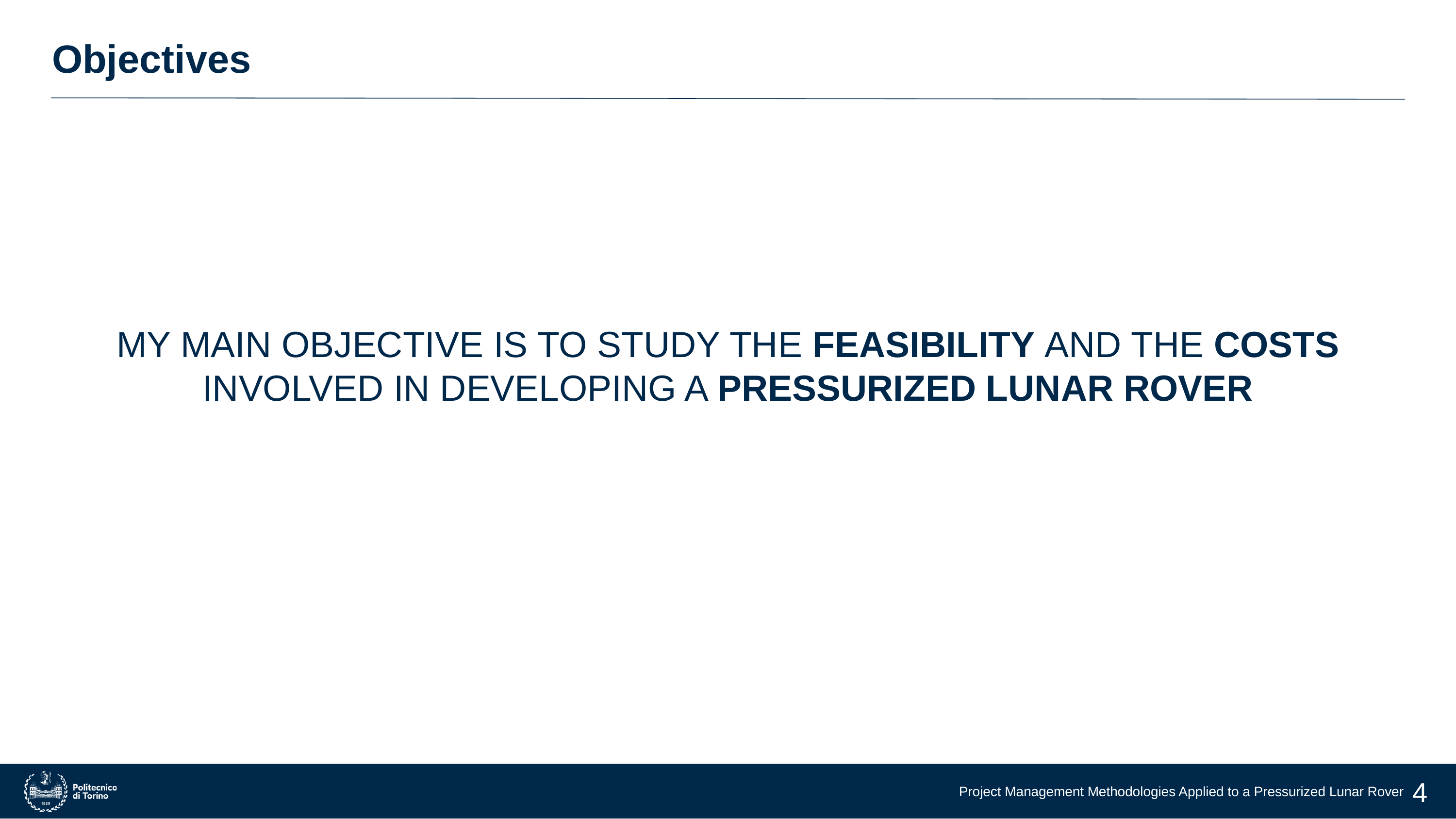

Objectives

MY MAIN OBJECTIVE IS TO STUDY THE FEASIBILITY AND THE COSTS INVOLVED IN DEVELOPING A PRESSURIZED LUNAR ROVER

4

Project Management Methodologies Applied to a Pressurized Lunar Rover